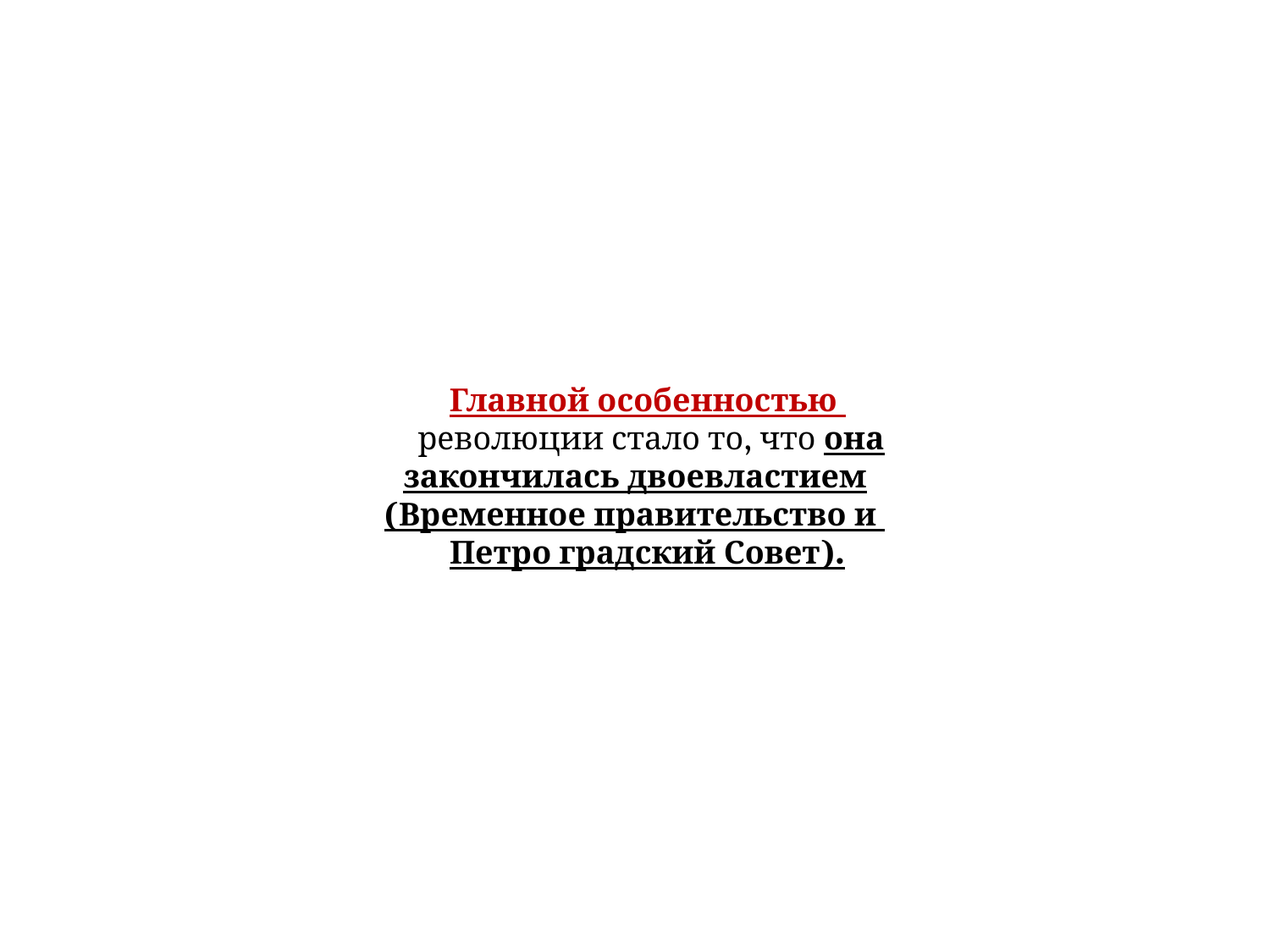

Главной особенностью
 революции стало то, что она закончилась двоевластием (Временное правительство и
Петро градский Совет).